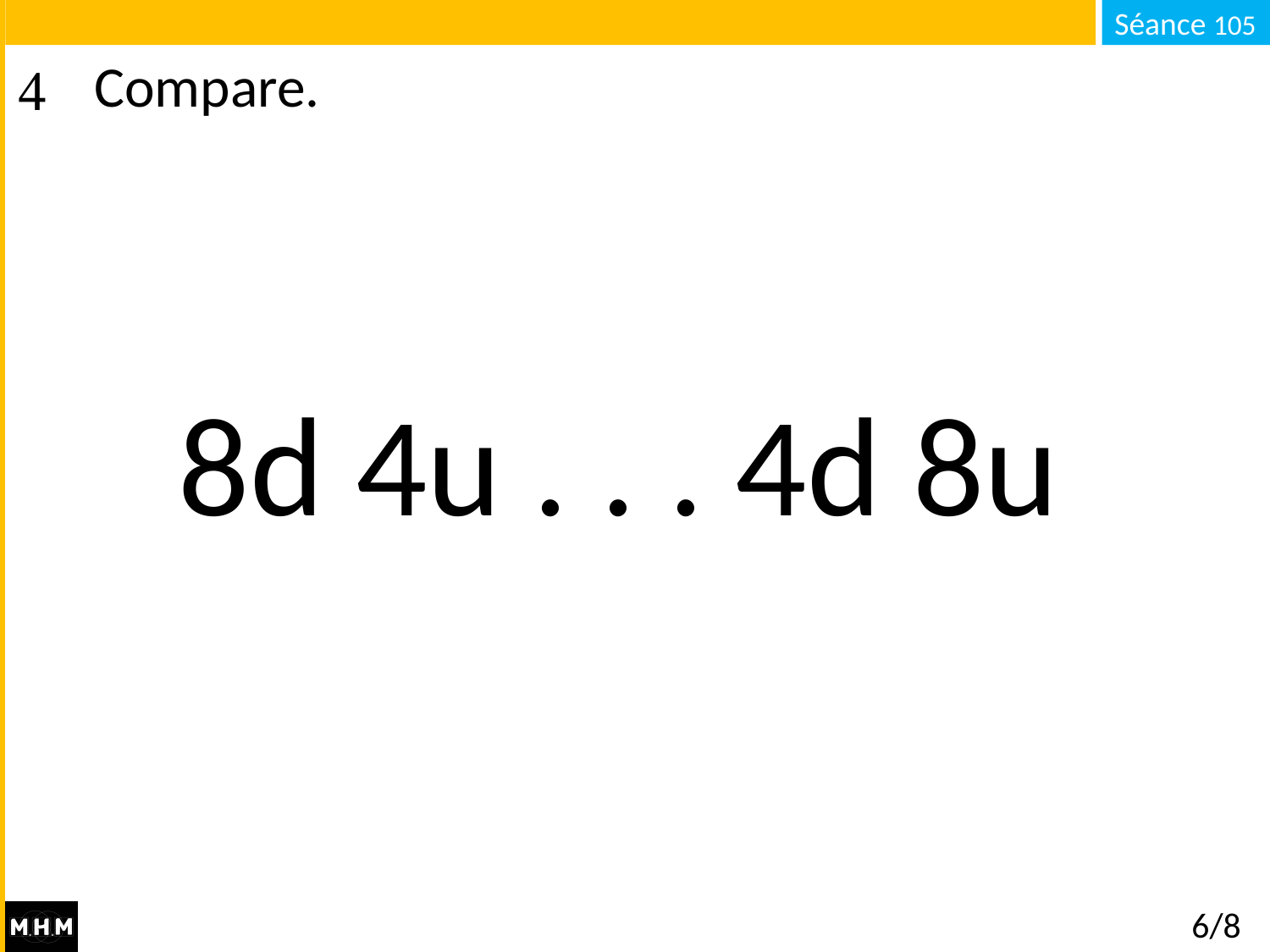

# Compare.
8d 4u . . . 4d 8u
6/8